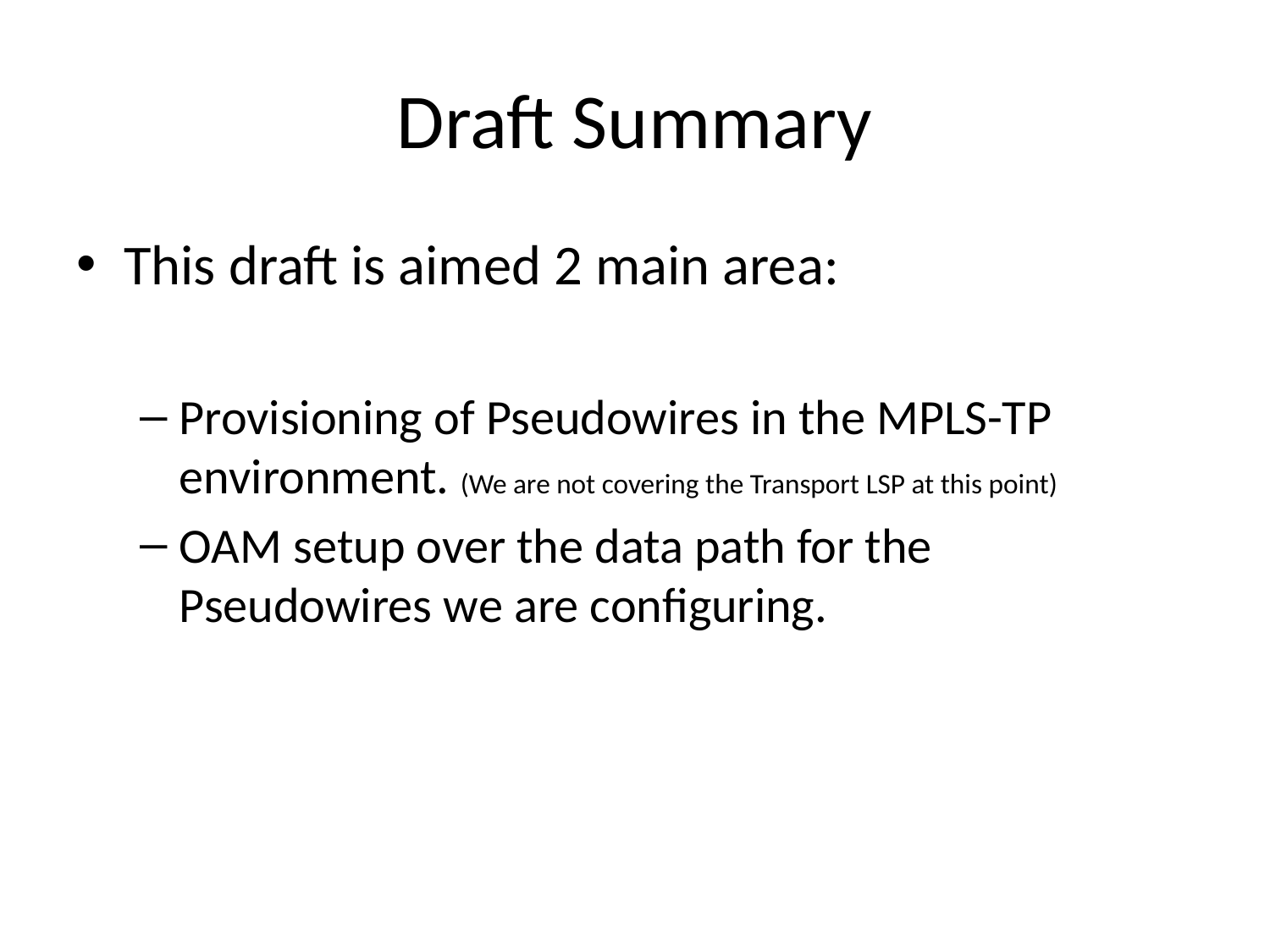

# Draft Summary
This draft is aimed 2 main area:

Provisioning of Pseudowires in the MPLS-TP environment. (We are not covering the Transport LSP at this point)
OAM setup over the data path for the Pseudowires we are configuring.